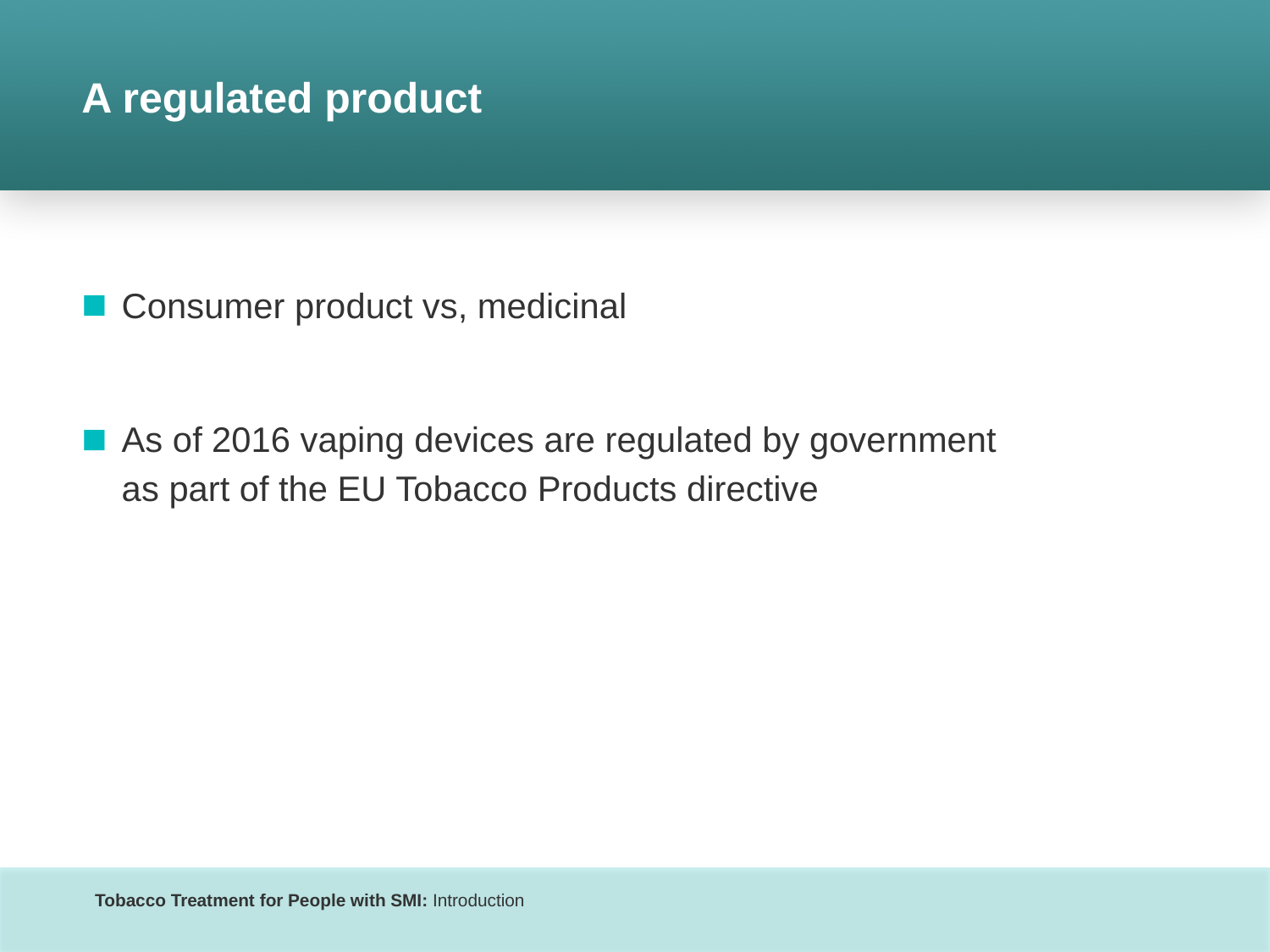

# A regulated product

Consumer product vs, medicinal

As of 2016 vaping devices are regulated by government as part of the EU Tobacco Products directive

Tobacco Treatment for People with SMI: Introduction